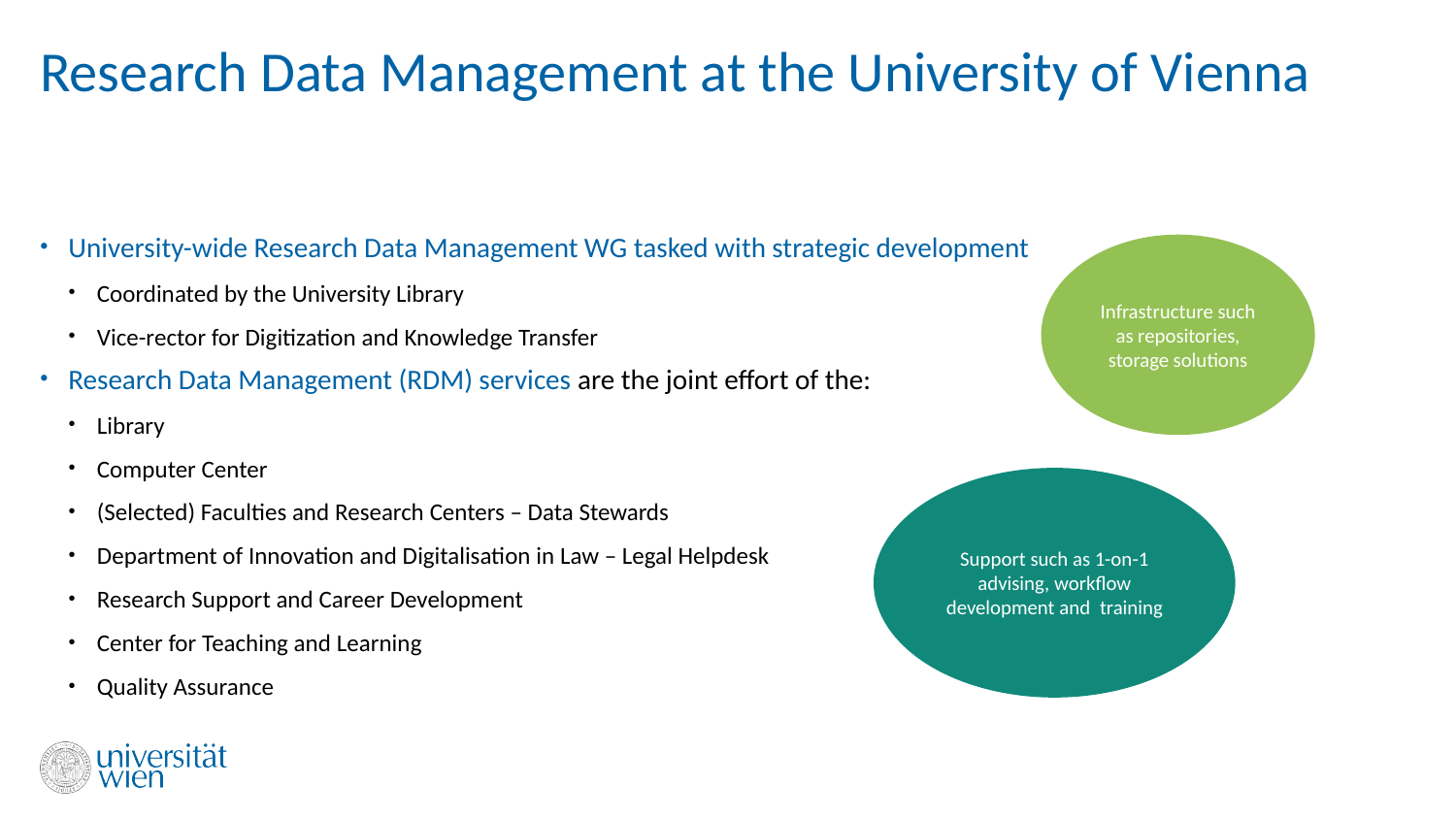

# Research Data Management at the University of Vienna
University-wide Research Data Management WG tasked with strategic development
Coordinated by the University Library
Vice-rector for Digitization and Knowledge Transfer
Research Data Management (RDM) services are the joint effort of the:
Library
Computer Center
(Selected) Faculties and Research Centers – Data Stewards
Department of Innovation and Digitalisation in Law – Legal Helpdesk
Research Support and Career Development
Center for Teaching and Learning
Quality Assurance

Infrastructure such as repositories, storage solutions
Support such as 1-on-1 advising, workflow development and  training